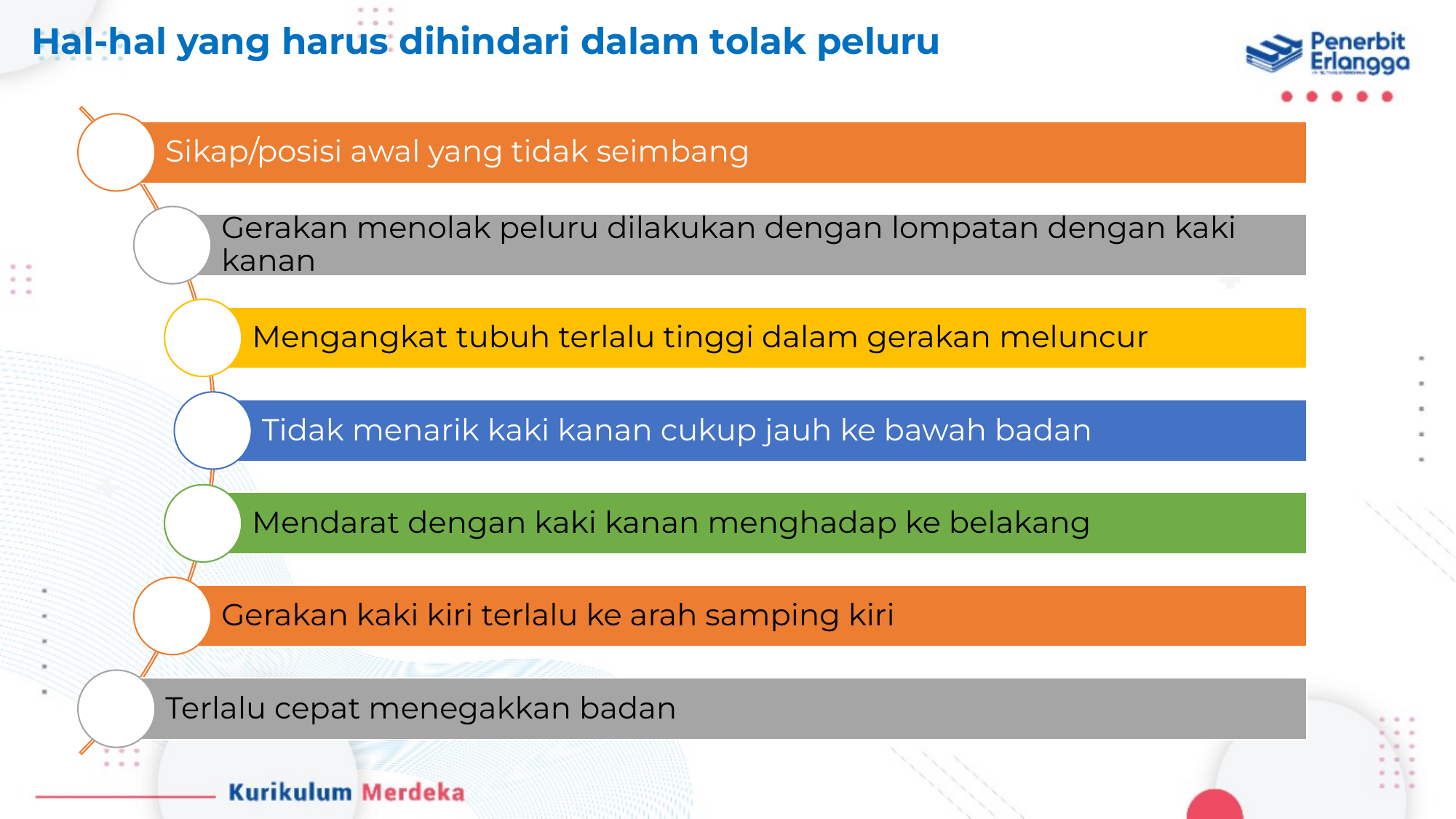

Hal-hal yang harus dihindari dalam tolak peluru
Sikap/posisi awal yang tidak seimbang
Gerakan menolak peluru dilakukan dengan lompatan dengan kaki kanan
Mengangkat tubuh terlalu tinggi dalam gerakan meluncur
Tidak menarik kaki kanan cukup jauh ke bawah badan
Mendarat dengan kaki kanan menghadap ke belakang
Gerakan kaki kiri terlalu ke arah samping kiri
Terlalu cepat menegakkan badan